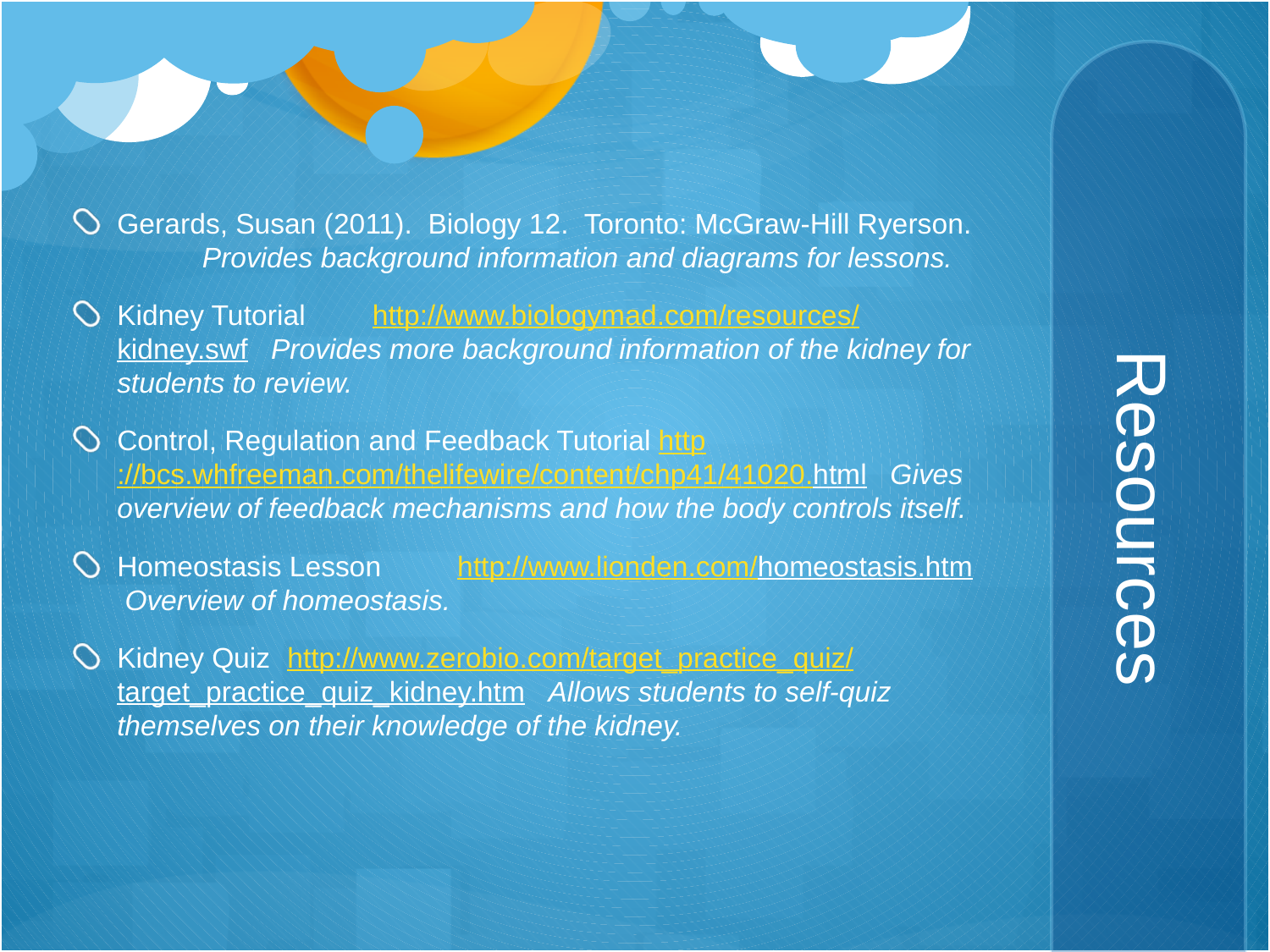

Gerards, Susan (2011).  Biology 12.  Toronto: McGraw-Hill Ryerson.	Provides background information and diagrams for lessons.
Kidney Tutorial 		http://www.biologymad.com/resources/kidney.swf   Provides more background information of the kidney for students to review.
Control, Regulation and Feedback Tutorial http://bcs.whfreeman.com/thelifewire/content/chp41/41020.html   Gives overview of feedback mechanisms and how the body controls itself.
Homeostasis Lesson			http://www.lionden.com/homeostasis.htm  Overview of homeostasis.
Kidney Quiz					http://www.zerobio.com/target_practice_quiz/target_practice_quiz_kidney.htm   Allows students to self-quiz themselves on their knowledge of the kidney.

# Resources